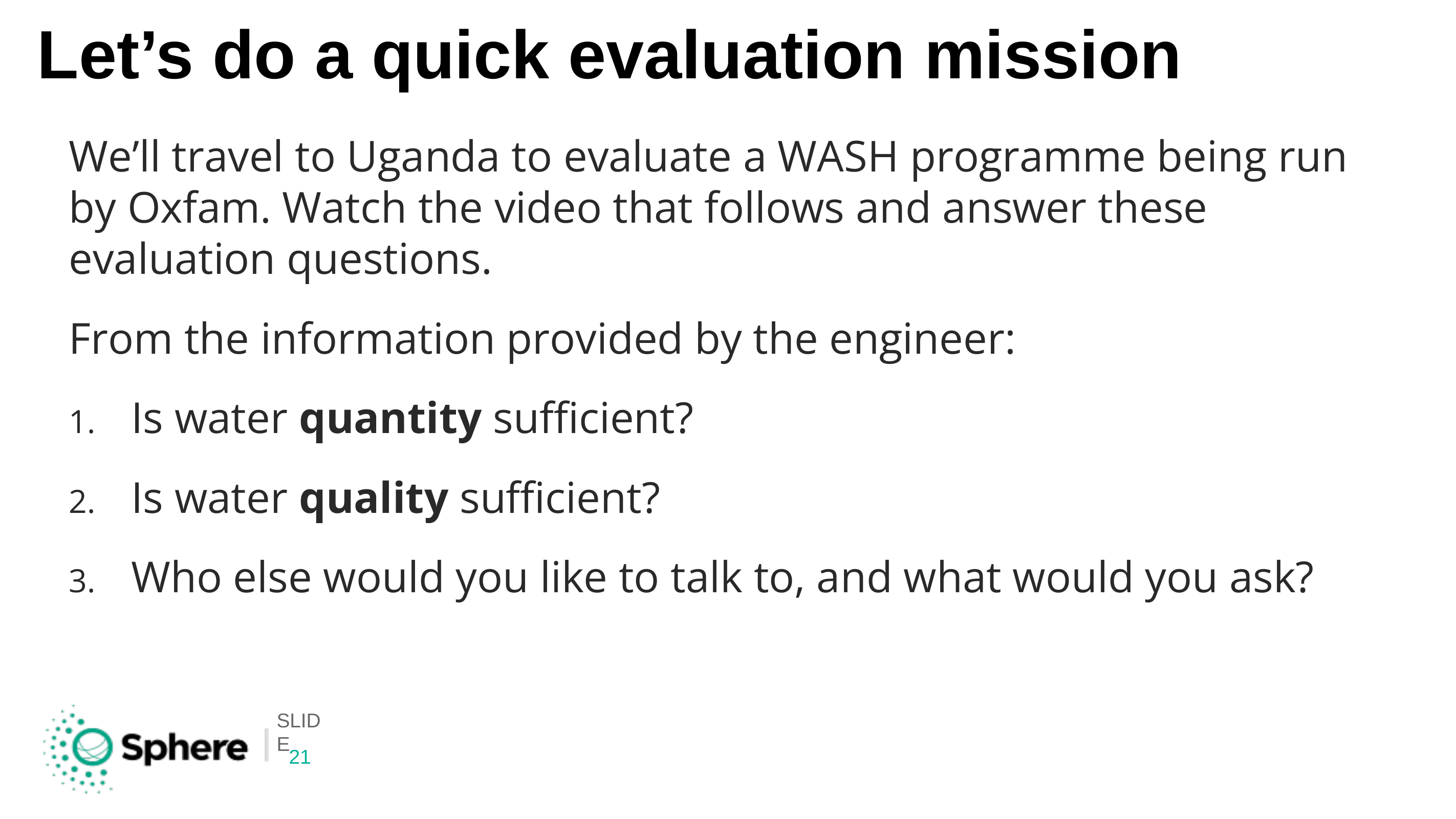

# Let’s do a quick evaluation mission
We’ll travel to Uganda to evaluate a WASH programme being run by Oxfam. Watch the video that follows and answer these evaluation questions.
From the information provided by the engineer:
Is water quantity sufficient?
Is water quality sufficient?
Who else would you like to talk to, and what would you ask?

21